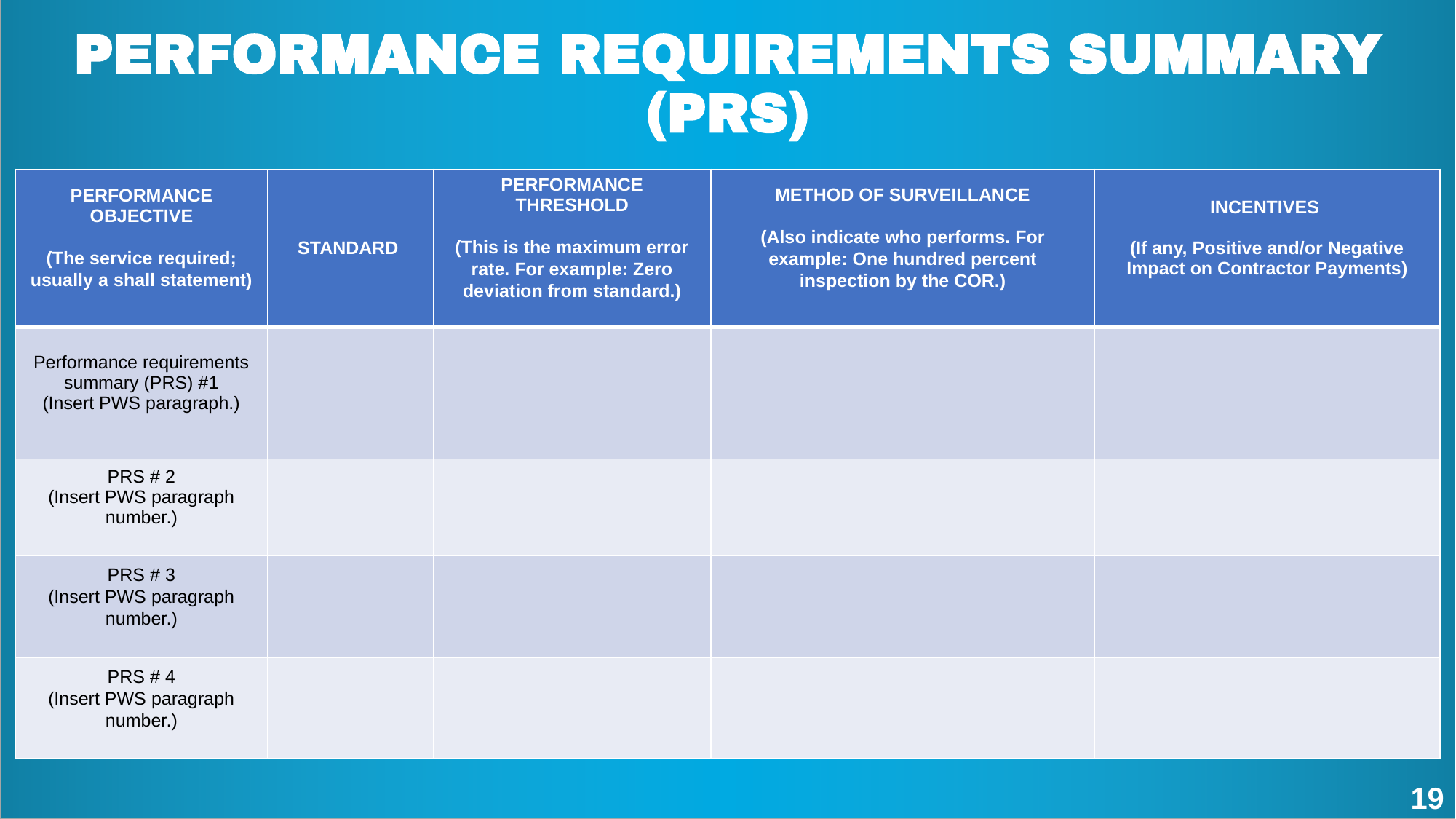

PERFORMANCE REQUIREMENTS SUMMARY (PRS)
| PERFORMANCE OBJECTIVE (The service required; usually a shall statement) | STANDARD | PERFORMANCE THRESHOLD (This is the maximum error rate. For example: Zero deviation from standard.) | METHOD OF SURVEILLANCE (Also indicate who performs. For example: One hundred percent inspection by the COR.) | INCENTIVES (If any, Positive and/or Negative Impact on Contractor Payments) |
| --- | --- | --- | --- | --- |
| Performance requirements summary (PRS) #1 (Insert PWS paragraph.) |  |  |  |  |
| PRS # 2 (Insert PWS paragraph number.) |  |  |  |  |
| PRS # 3 (Insert PWS paragraph number.) |  |  |  |  |
| PRS # 4 (Insert PWS paragraph number.) |  |  |  |  |
19